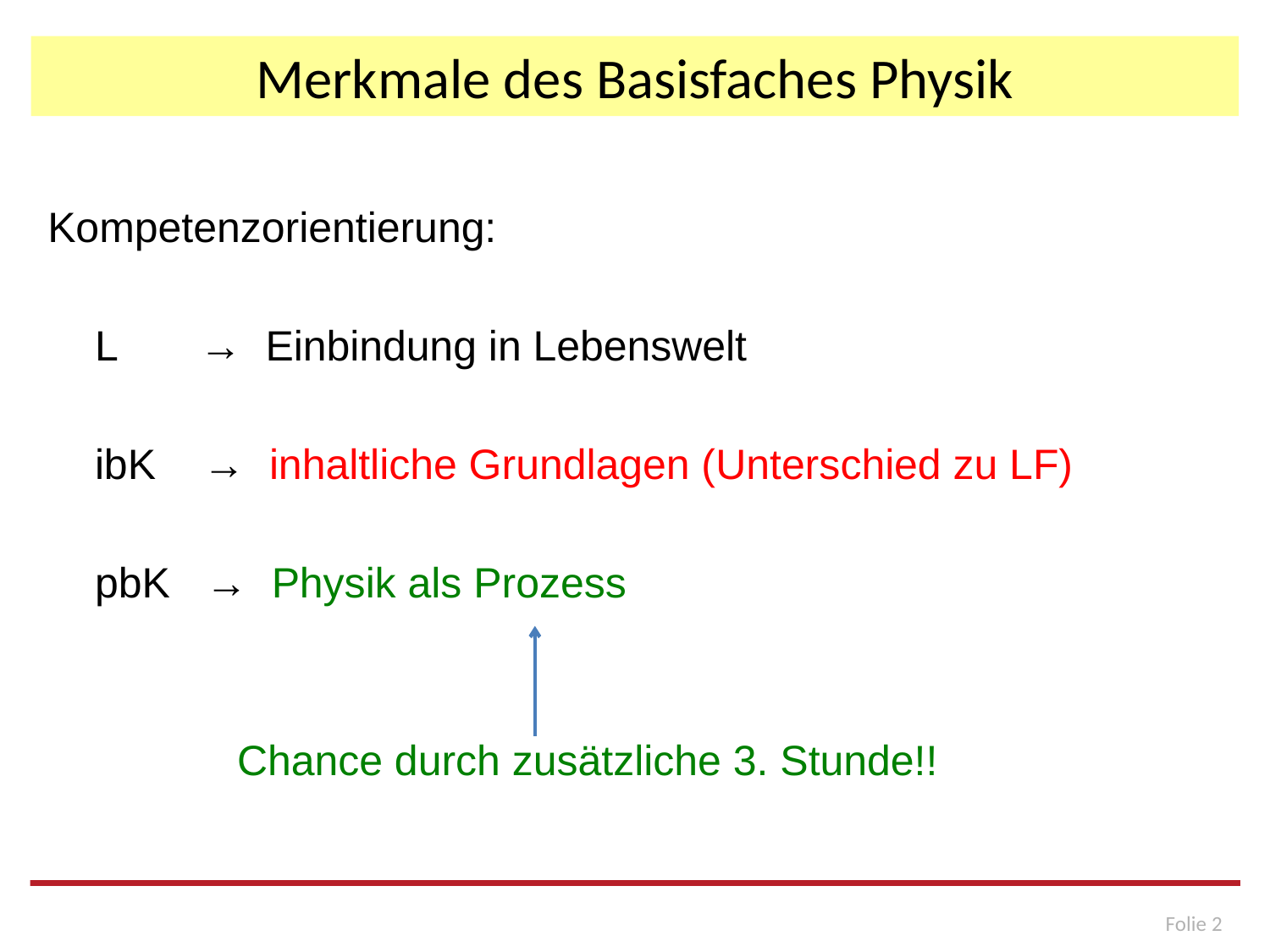

# Merkmale des Basisfaches Physik

Kompetenzorientierung:

    L       →  Einbindung in Lebenswelt

    ibK    →  inhaltliche Grundlagen (Unterschied zu LF)

    pbK   →  Physik als Prozess

                Chance durch zusätzliche 3. Stunde!!

Folie 2